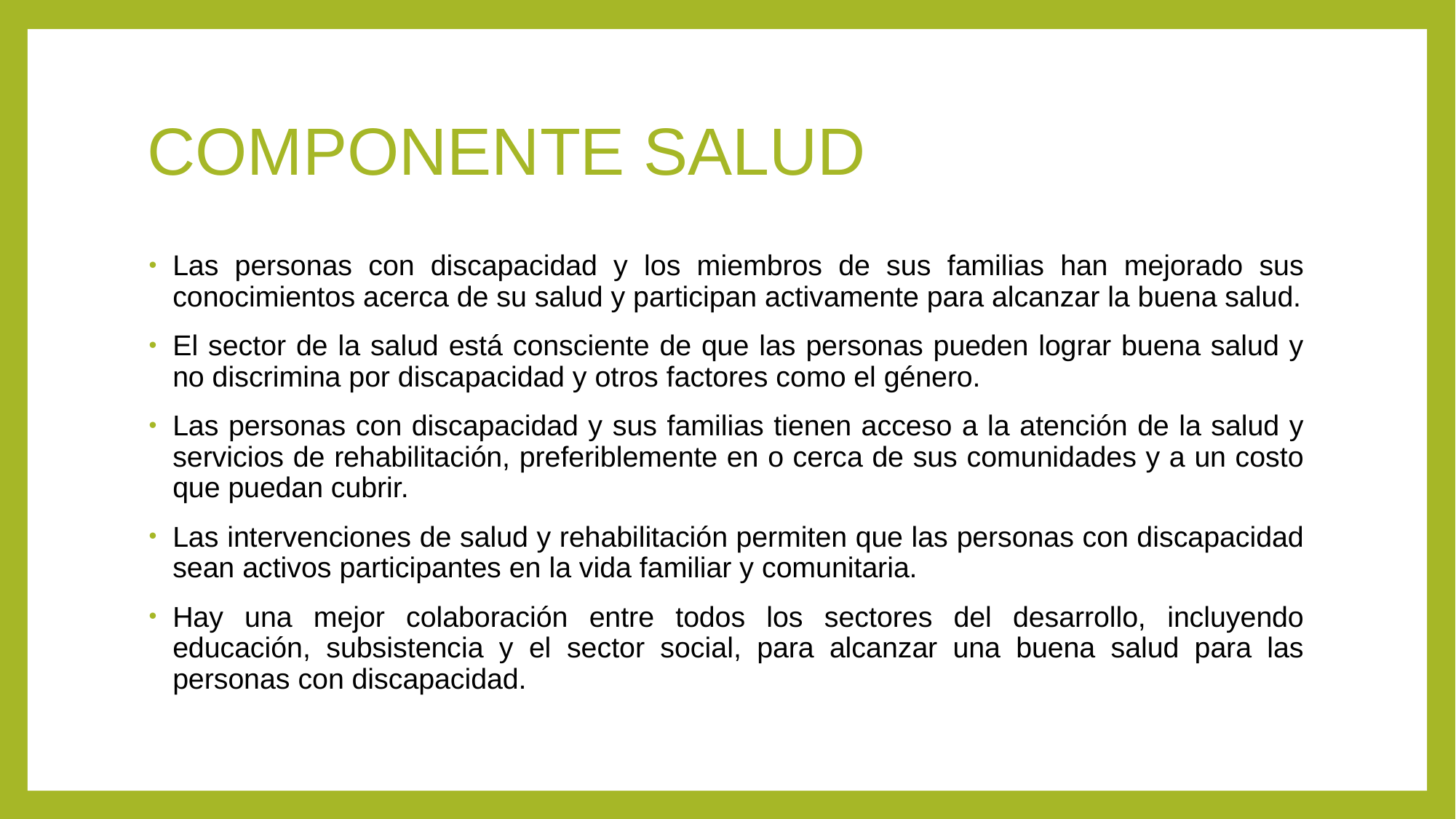

# COMPONENTE SALUD
Las personas con discapacidad y los miembros de sus familias han mejorado sus conocimientos acerca de su salud y participan activamente para alcanzar la buena salud.
El sector de la salud está consciente de que las personas pueden lograr buena salud y no discrimina por discapacidad y otros factores como el género.
Las personas con discapacidad y sus familias tienen acceso a la atención de la salud y servicios de rehabilitación, preferiblemente en o cerca de sus comunidades y a un costo que puedan cubrir.
Las intervenciones de salud y rehabilitación permiten que las personas con discapacidad sean activos participantes en la vida familiar y comunitaria.
Hay una mejor colaboración entre todos los sectores del desarrollo, incluyendo educación, subsistencia y el sector social, para alcanzar una buena salud para las personas con discapacidad.